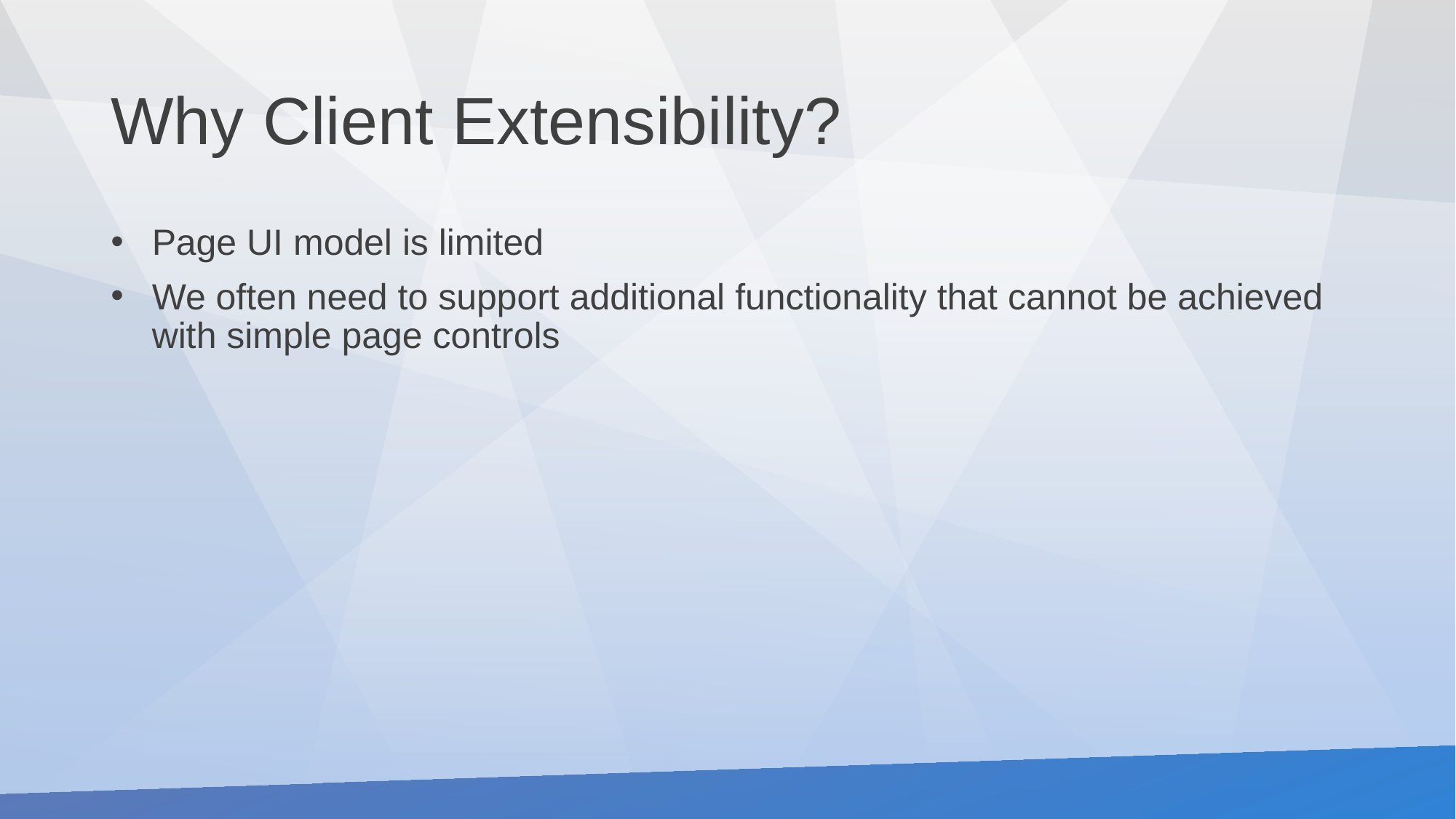

# Why Client Extensibility?
Page UI model is limited
We often need to support additional functionality that cannot be achieved with simple page controls